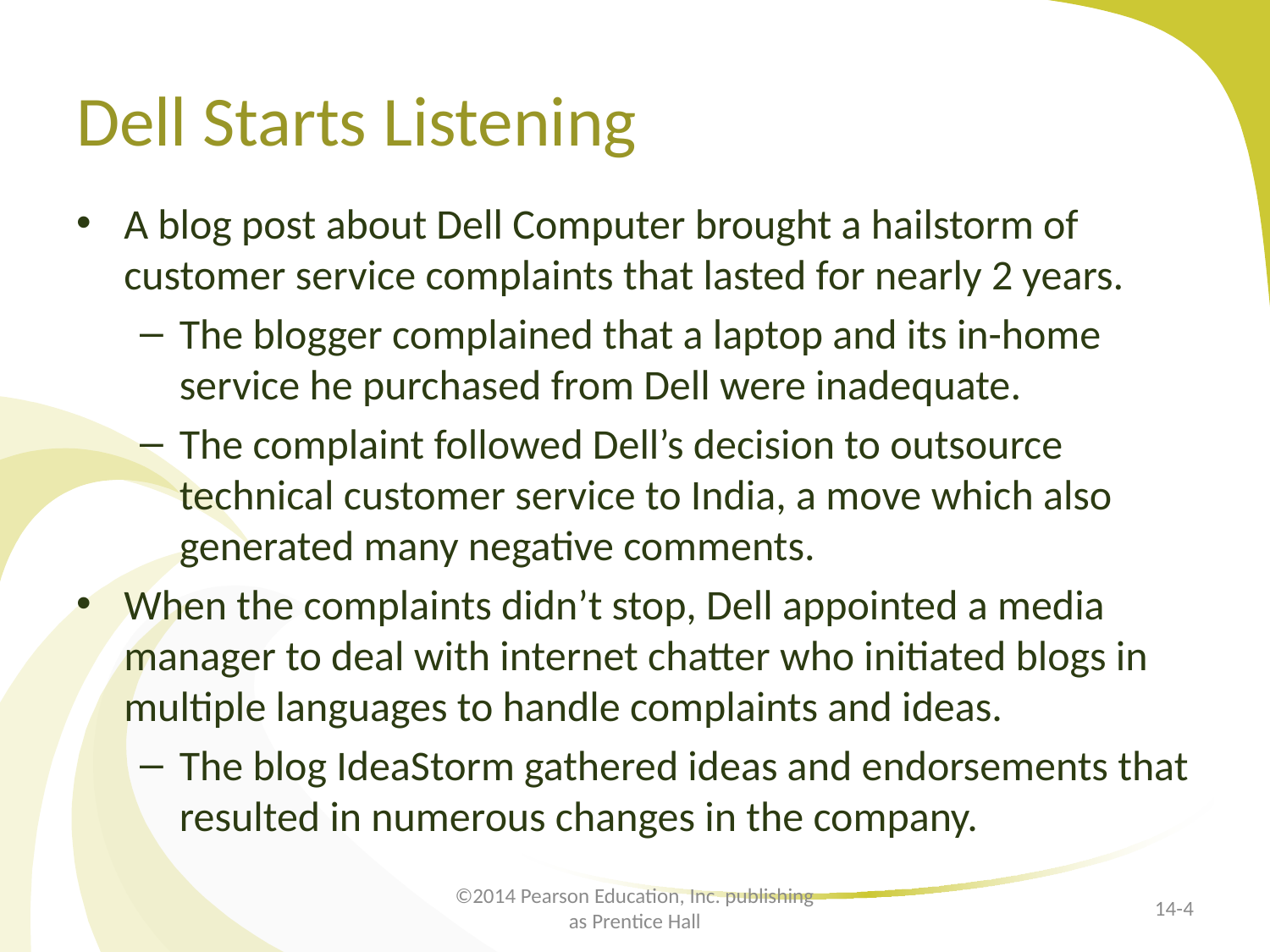

# Dell Starts Listening
A blog post about Dell Computer brought a hailstorm of customer service complaints that lasted for nearly 2 years.
The blogger complained that a laptop and its in-home service he purchased from Dell were inadequate.
The complaint followed Dell’s decision to outsource technical customer service to India, a move which also generated many negative comments.
When the complaints didn’t stop, Dell appointed a media manager to deal with internet chatter who initiated blogs in multiple languages to handle complaints and ideas.
The blog IdeaStorm gathered ideas and endorsements that resulted in numerous changes in the company.
©2014 Pearson Education, Inc. publishing as Prentice Hall
14-4